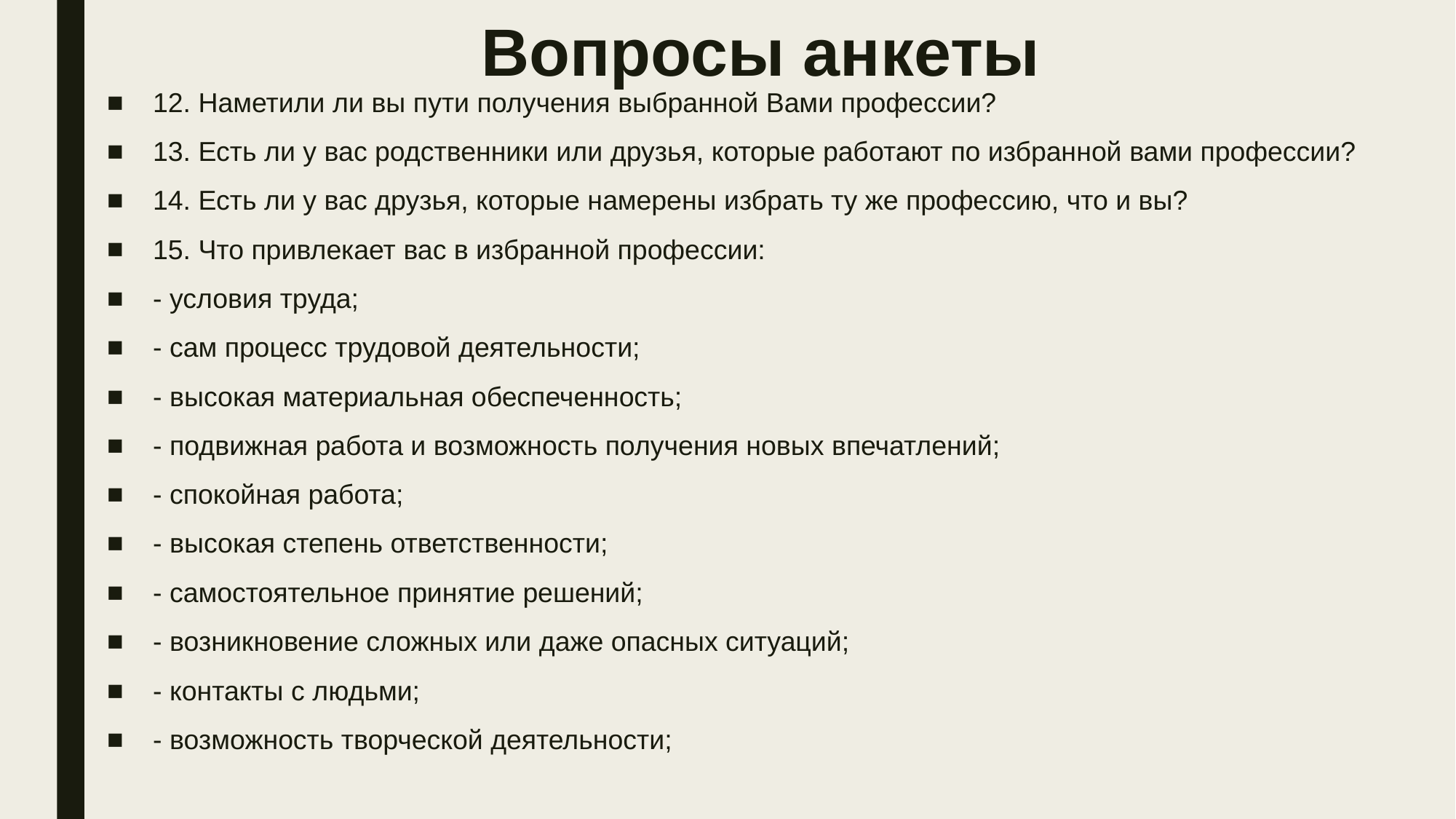

# Вопросы анкеты
12. Наметили ли вы пути получения выбранной Вами профессии?
13. Есть ли у вас родственники или друзья, которые работают по избранной вами профессии?
14. Есть ли у вас друзья, которые намерены избрать ту же профессию, что и вы?
15. Что привлекает вас в избранной профессии:
- условия труда;
- сам процесс трудовой деятельности;
- высокая материальная обеспеченность;
- подвижная работа и возможность получения новых впечатлений;
- спокойная работа;
- высокая степень ответственности;
- самостоятельное принятие решений;
- возникновение сложных или даже опасных ситуаций;
- контакты с людьми;
- возможность творческой деятельности;